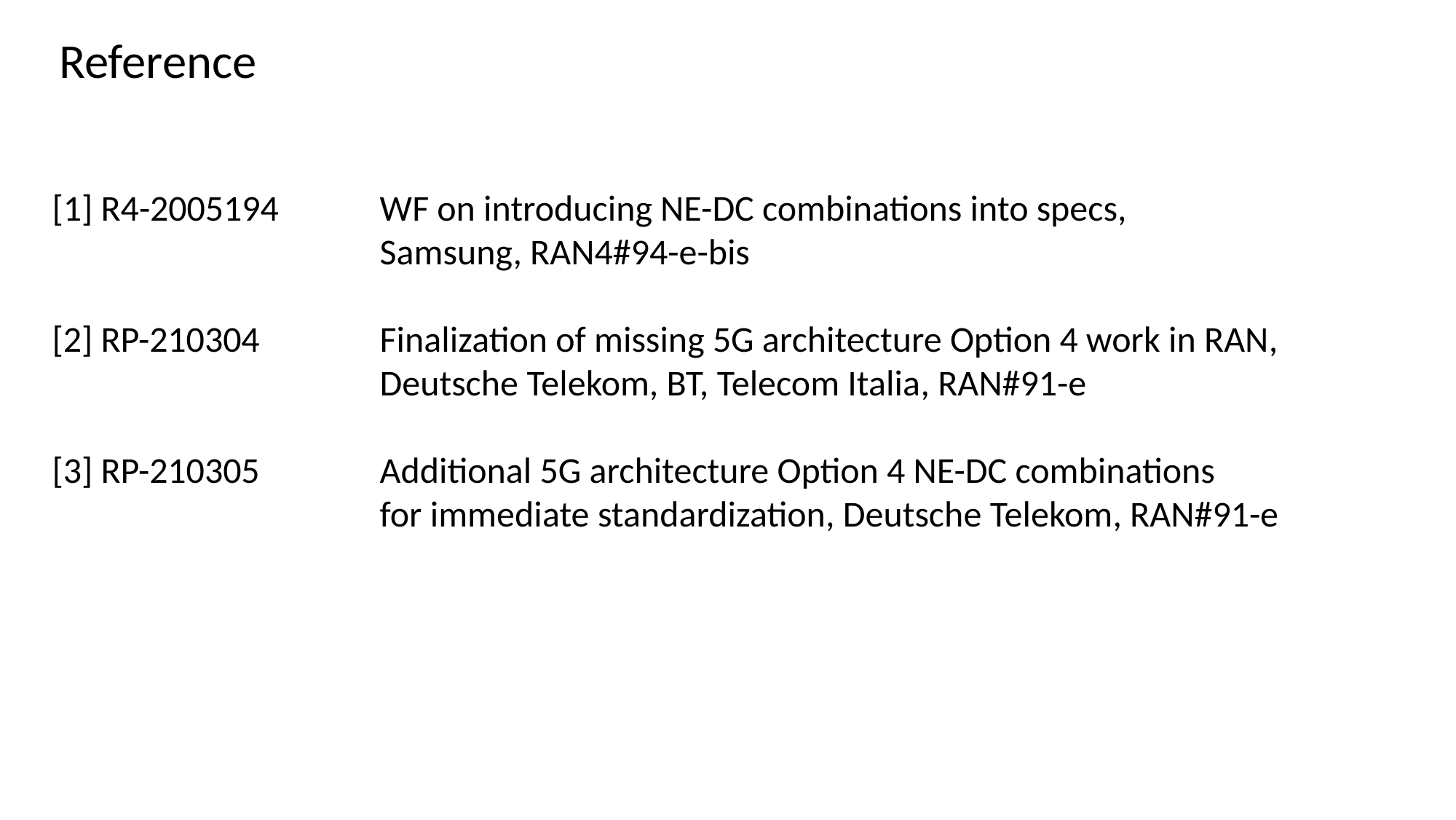

# Reference

[1] R4-2005194	WF on introducing NE-DC combinations into specs,
			Samsung, RAN4#94-e-bis

[2] RP-210304 		Finalization of missing 5G architecture Option 4 work in RAN, 				Deutsche Telekom, BT, Telecom Italia, RAN#91-e

[3] RP-210305 		Additional 5G architecture Option 4 NE-DC combinations
			for immediate standardization, Deutsche Telekom, RAN#91-e